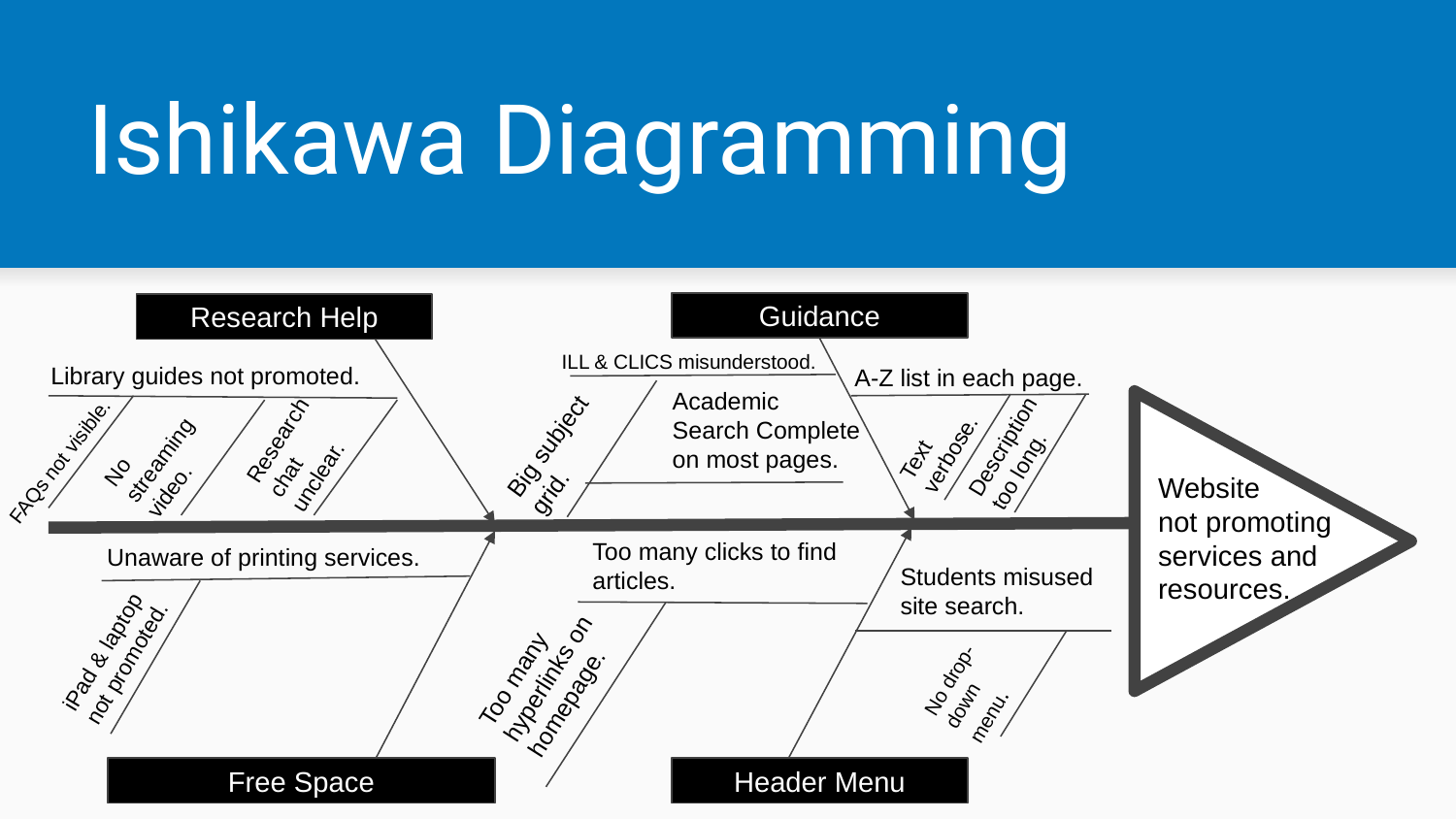

# Ishikawa Diagramming
Guidance
Research Help
ILL & CLICS misunderstood.
Library guides not promoted.
A-Z list in each page.
Academic
Search Complete on most pages.

Website
not promoting services and resources.
Research chat unclear.
No streaming video.
Description too long.
Text verbose.
Big subject grid.
FAQs not visible.
Too many clicks to find articles.
Unaware of printing services.
Students misused site search.
Too many hyperlinks on homepage.
iPad & laptop not promoted.
No drop-down menu.
Free Space
Header Menu